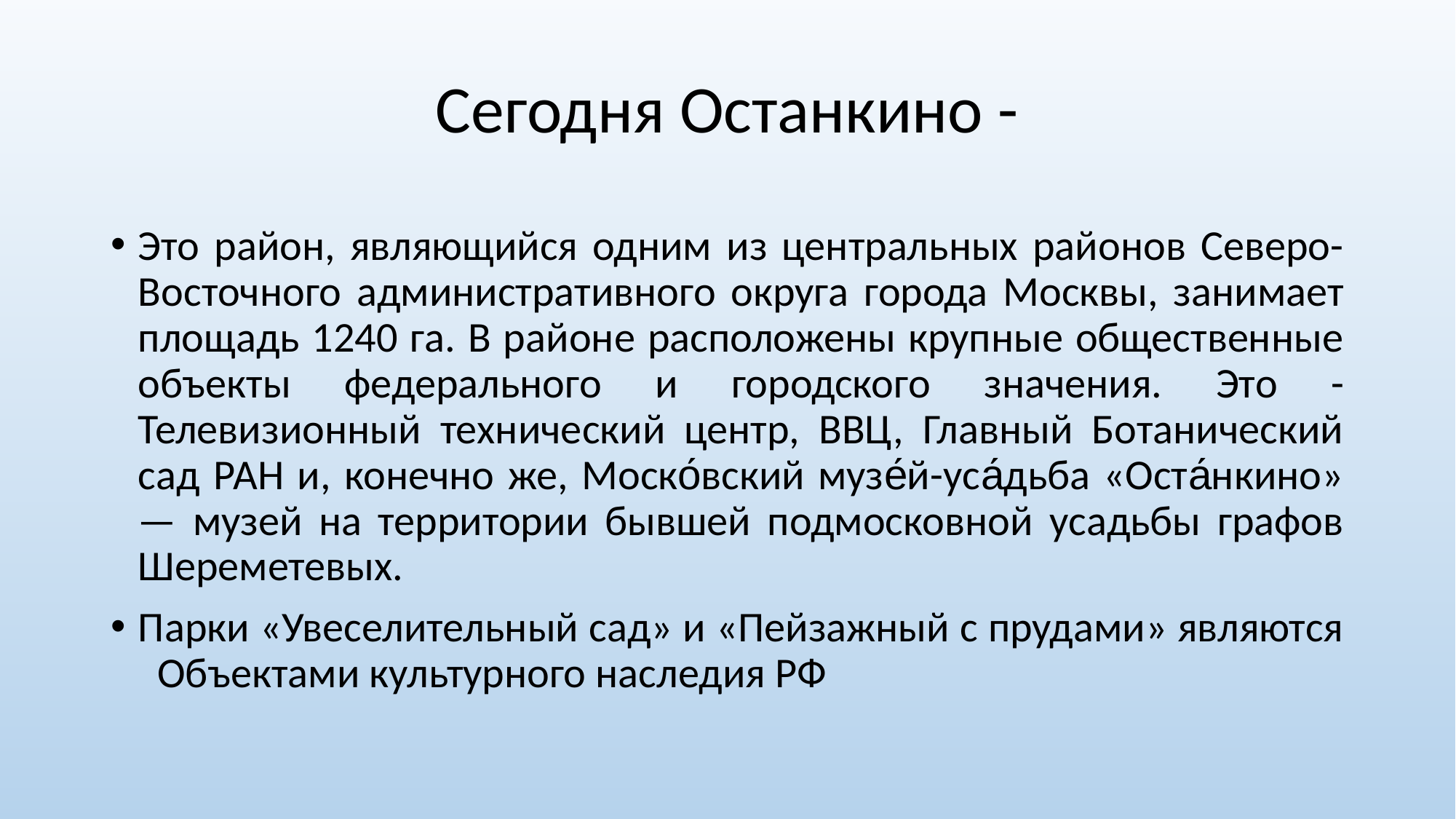

Это район, являющийся одним из центральных районов Северо-Восточного административного округа города Москвы, занимает площадь 1240 га. В районе расположены крупные общественные объекты федерального и городского значения. Это - Телевизионный технический центр, ВВЦ, Главный Ботанический сад РАН и, конечно же, Моско́вский музе́й-уса́дьба «Оста́нкино» — музей на территории бывшей подмосковной усадьбы графов Шереметевых.
Парки «Увеселительный сад» и «Пейзажный с прудами» являются   Объектами культурного наследия РФ

Сегодня Останкино -